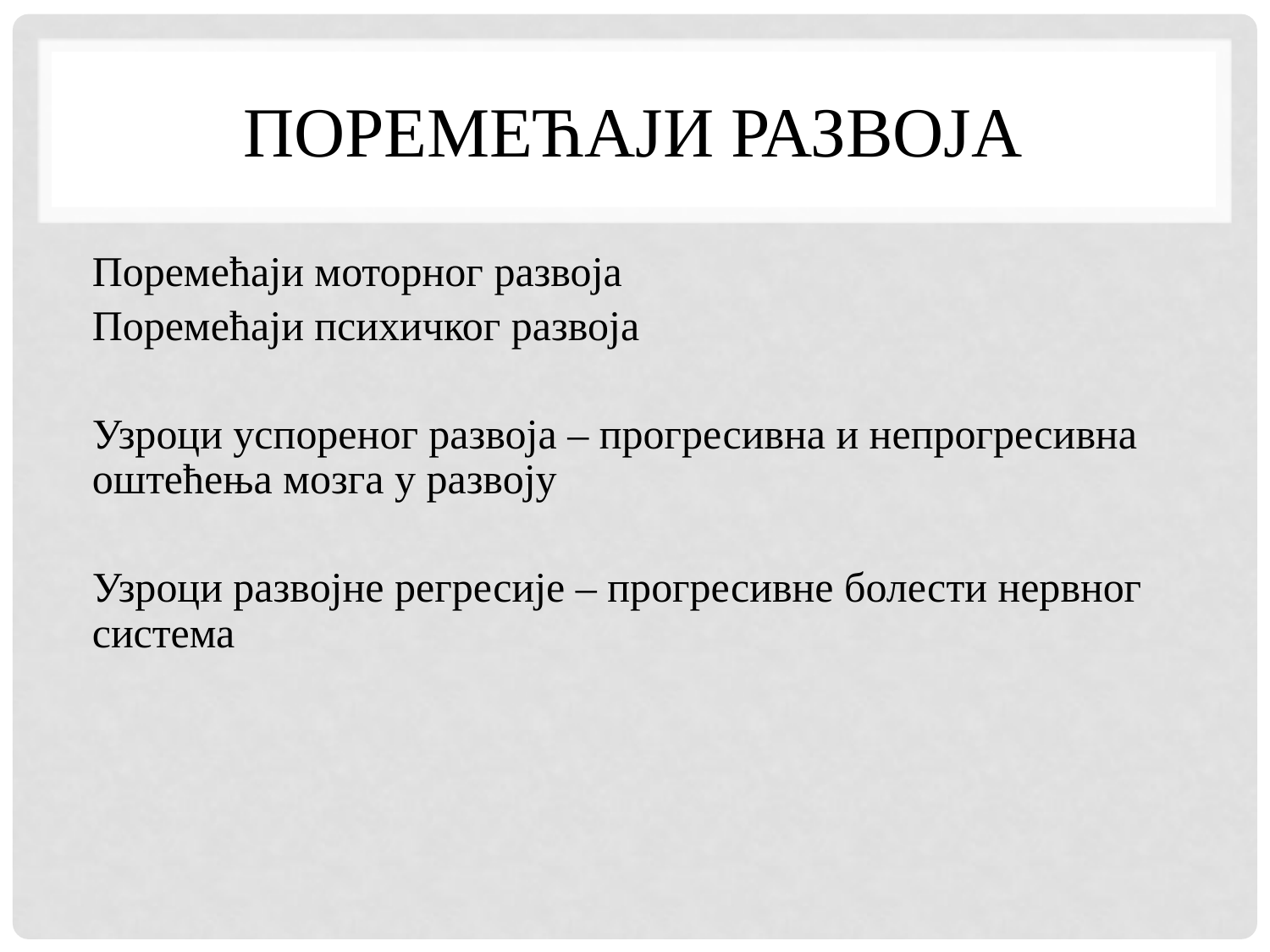

# Поремећаји развоја
Поремећаји моторног развоја
Поремећаји психичког развоја

Узроци успореног развоја – прогресивна и непрогресивна оштећења мозга у развоју

Узроци развојне регресије – прогресивне болести нервног система